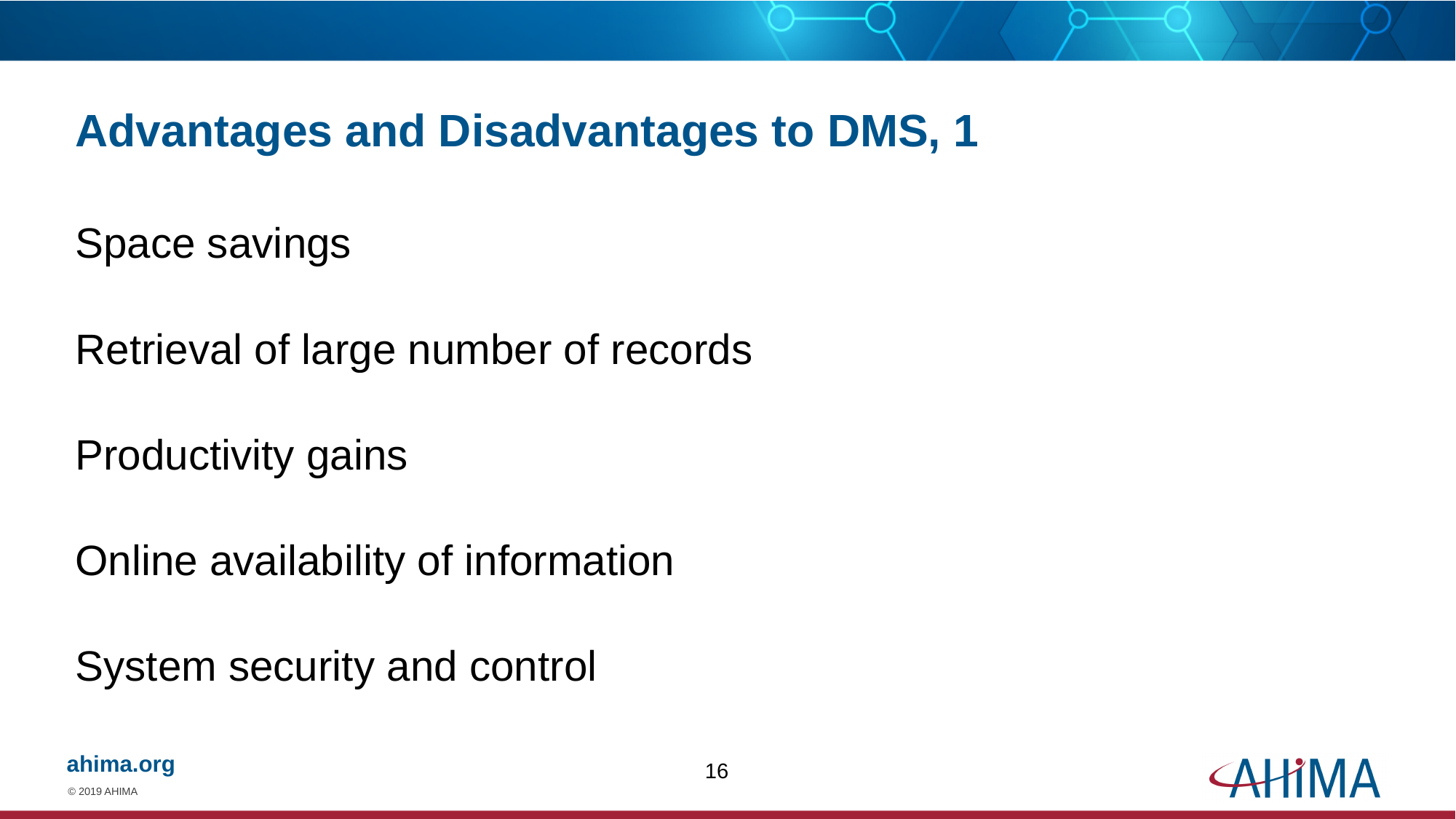

# Advantages and Disadvantages to DMS, 1
Space savings

Retrieval of large number of records

Productivity gains

Online availability of information

System security and control